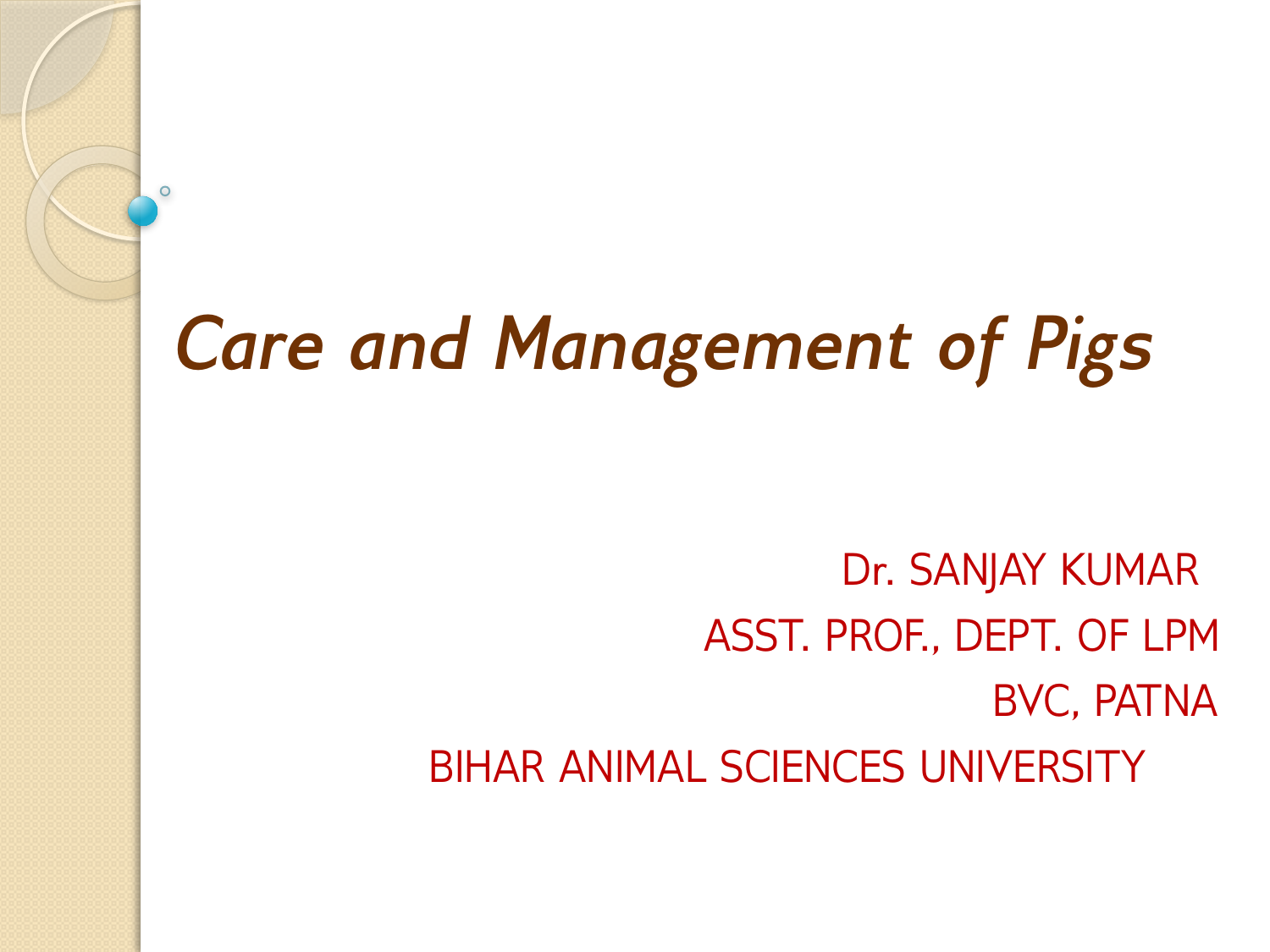

# Care and Management of Pigs
                                                            Dr. SANJAY KUMAR
                                                  ASST. PROF., DEPT. OF LPM
                                                                       BVC, PATNA
                              BIHAR ANIMAL SCIENCES UNIVERSITY